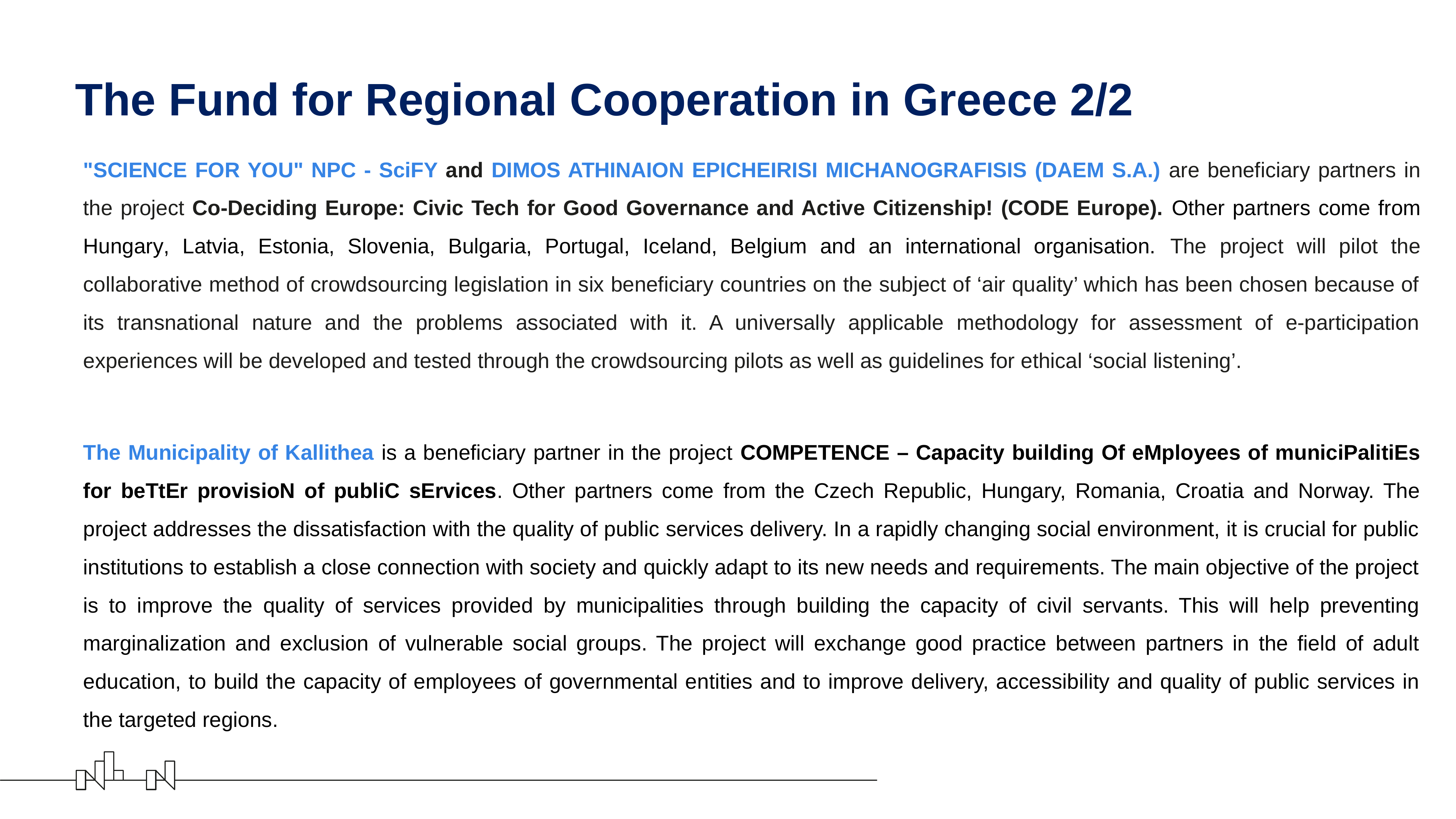

# The Fund for Regional Cooperation in Greece 2/2
"SCIENCE FOR YOU" NPC - SciFY and DIMOS ATHINAION EPICHEIRISI MICHANOGRAFISIS (DAEM S.A.) are beneficiary partners in the project Co-Deciding Europe: Civic Tech for Good Governance and Active Citizenship! (CODE Europe). Other partners come from Hungary, Latvia, Estonia, Slovenia, Bulgaria, Portugal, Iceland, Belgium and an international organisation. The project will pilot the collaborative method of crowdsourcing legislation in six beneficiary countries on the subject of ‘air quality’ which has been chosen because of its transnational nature and the problems associated with it. A universally applicable methodology for assessment of e-participation experiences will be developed and tested through the crowdsourcing pilots as well as guidelines for ethical ‘social listening’.

The Municipality of Kallithea is a beneficiary partner in the project COMPETENCE – Capacity building Of eMployees of municiPalitiEs for beTtEr provisioN of publiC sErvices. Other partners come from the Czech Republic, Hungary, Romania, Croatia and Norway. The project addresses the dissatisfaction with the quality of public services delivery. In a rapidly changing social environment, it is crucial for public institutions to establish a close connection with society and quickly adapt to its new needs and requirements. The main objective of the project is to improve the quality of services provided by municipalities through building the capacity of civil servants. This will help preventing marginalization and exclusion of vulnerable social groups. The project will exchange good practice between partners in the field of adult education, to build the capacity of employees of governmental entities and to improve delivery, accessibility and quality of public services in the targeted regions.